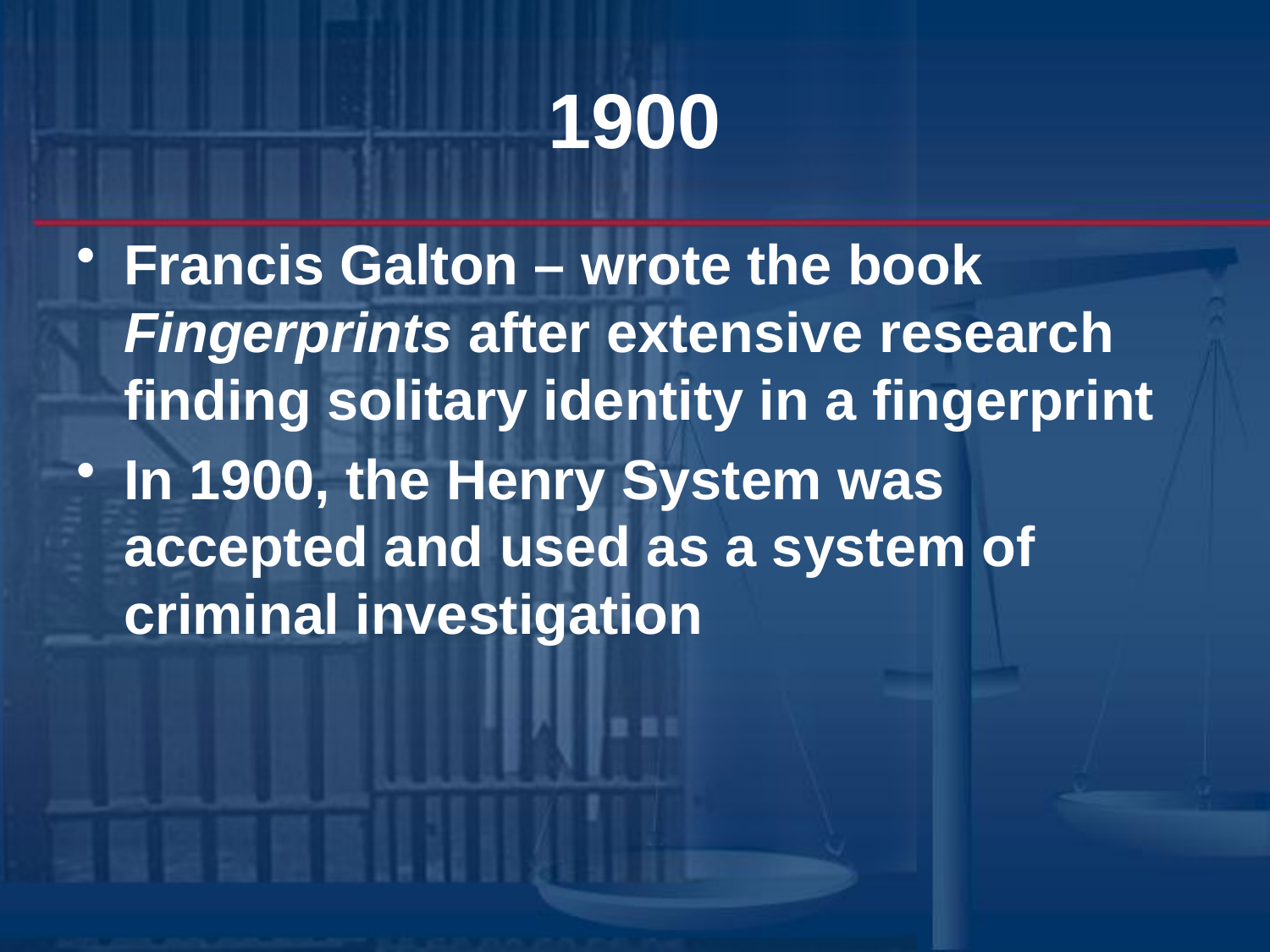

# 1900
Francis Galton – wrote the book Fingerprints after extensive research finding solitary identity in a fingerprint
In 1900, the Henry System was accepted and used as a system of criminal investigation